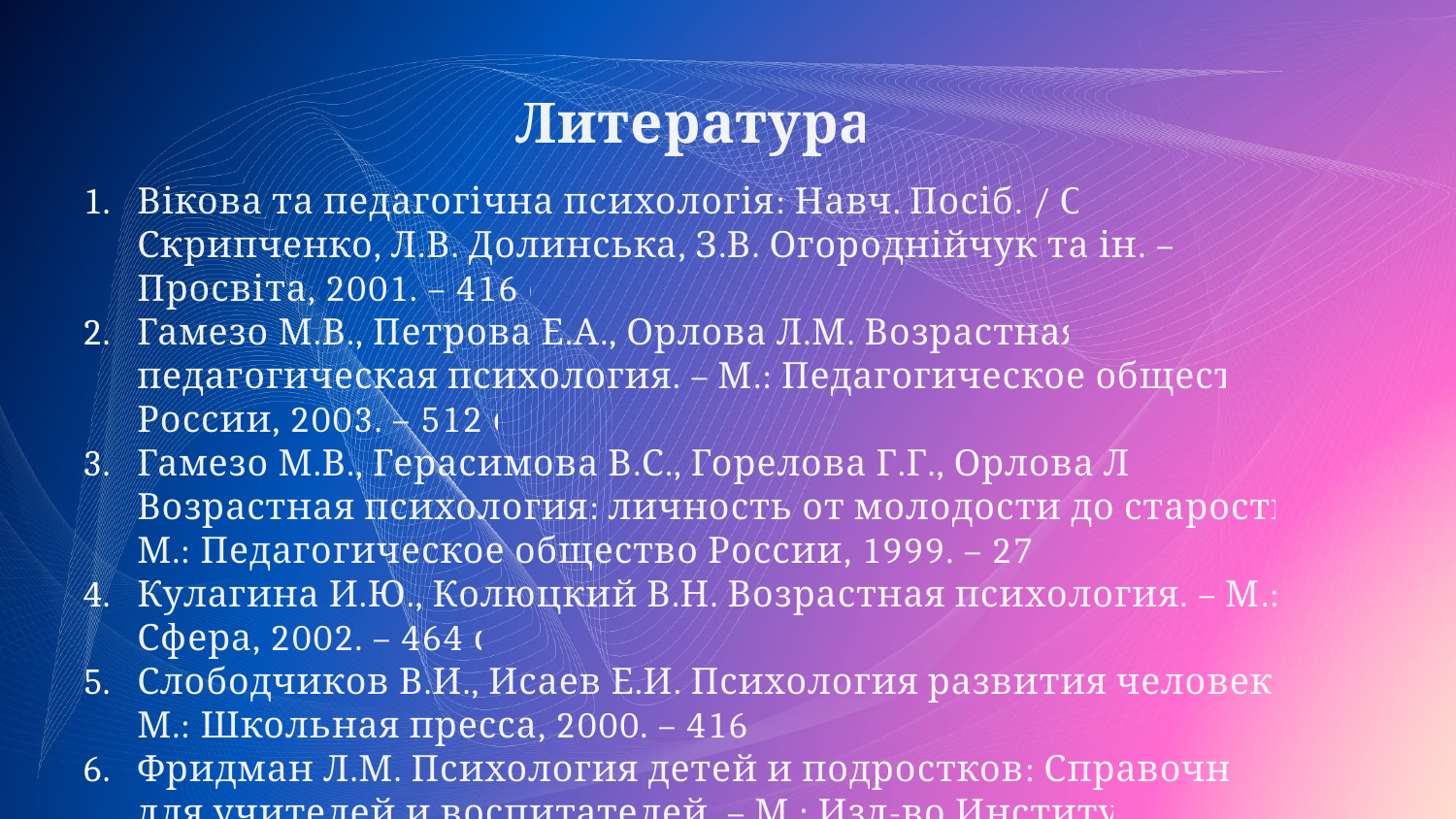

Литература
Вікова та педагогічна психологія: Навч. Посіб. / О.В. Скрипченко, Л.В. Долинська, З.В. Огороднійчук та ін. – К.: Просвіта, 2001. – 416 с.
Гамезо М.В., Петрова Е.А., Орлова Л.М. Возрастная и педагогическая психология. – М.: Педагогическое общество России, 2003. – 512 с.
Гамезо М.В., Герасимова В.С., Горелова Г.Г., Орлова Л.М. Возрастная психология: личность от молодости до старости. – М.: Педагогическое общество России, 1999. – 272с.
Кулагина И.Ю., Колюцкий В.Н. Возрастная психология. – М.: ТЦ Сфера, 2002. – 464 с.
Слободчиков В.И., Исаев Е.И. Психология развития человека. – М.: Школьная пресса, 2000. – 416 с.
Фридман Л.М. Психология детей и подростков: Справочник для учителей и воспитателей. – М.: Изд-во Института психотерапии, 2003. – 480 с.